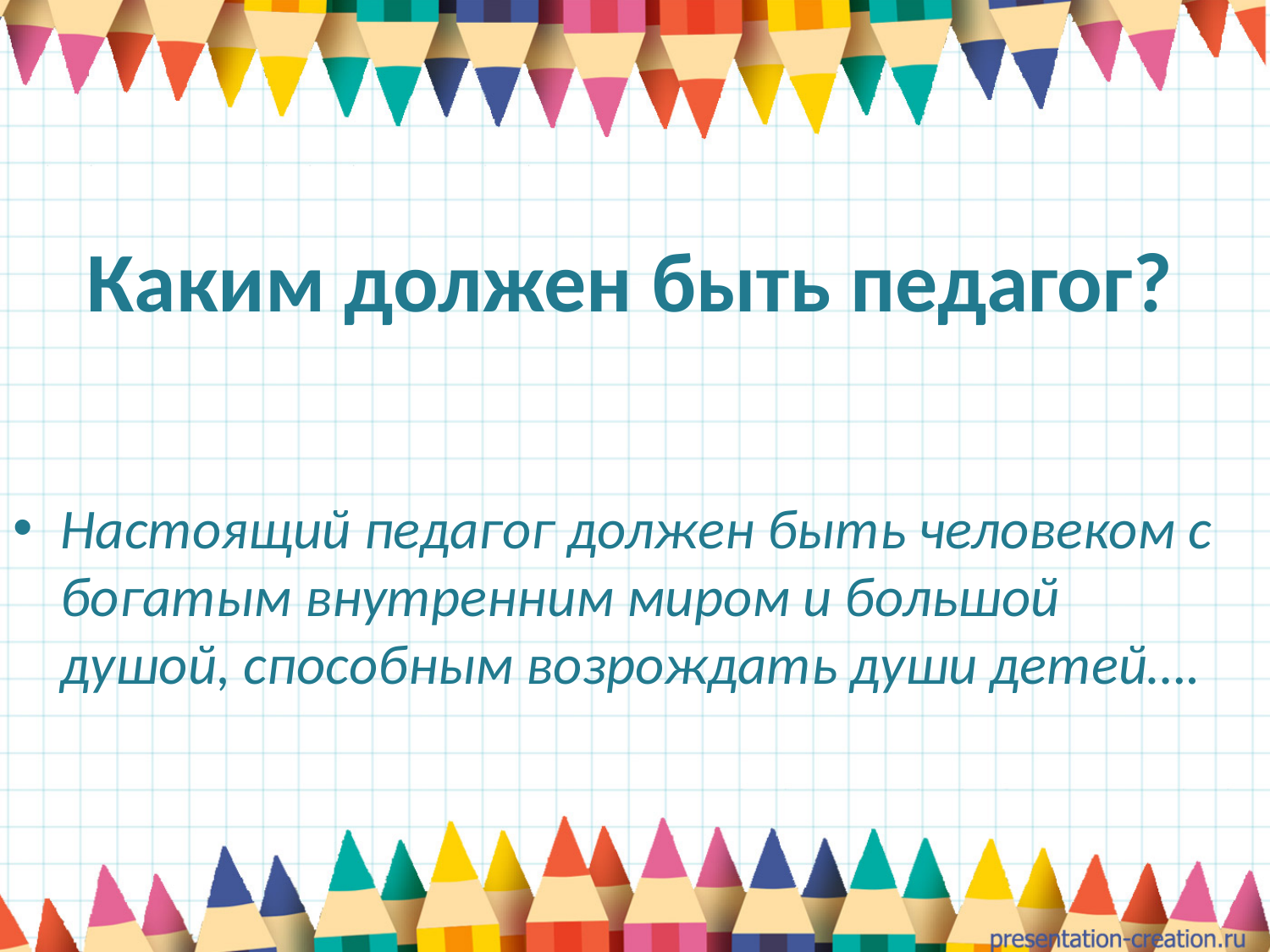

# Каким должен быть педагог?
Настоящий педагог должен быть человеком с богатым внутренним миром и большой душой, способным возрождать души детей….